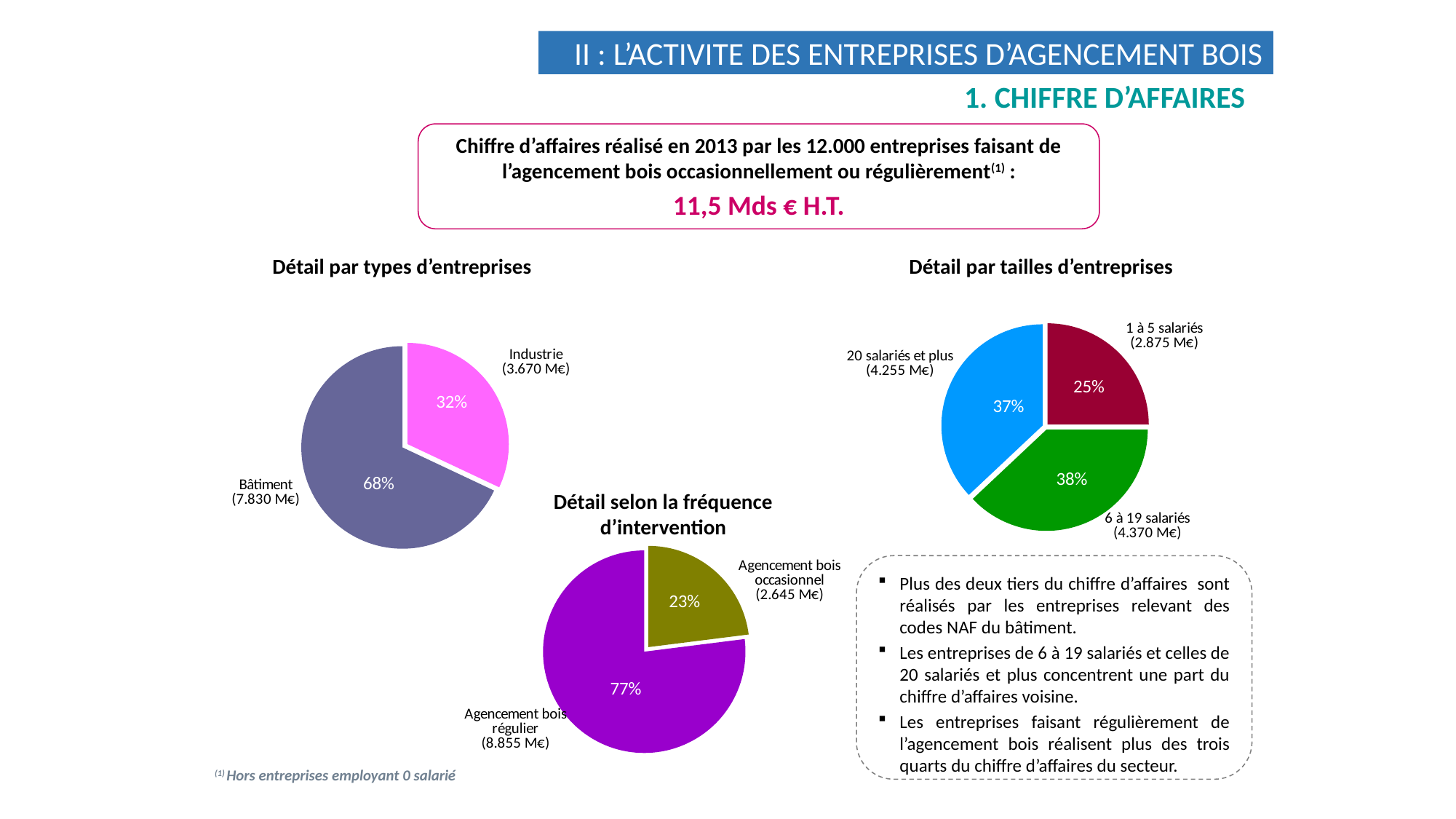

II : L’ACTIVITE DES ENTREPRISES D’AGENCEMENT BOIS
1. CHIFFRE D’AFFAIRES
Chiffre d’affaires réalisé en 2013 par les 12.000 entreprises faisant de l’agencement bois occasionnellement ou régulièrement(1) :
11,5 Mds € H.T.
Détail par types d’entreprises
Détail par tailles d’entreprises

### Chart

| Category |  |
|---|---|
| 1 à 5 salariés | 0.25 |
| 6 à 19 salariés | 0.3800000000000001 |
| 20 salariés et plus | 0.3700000000000001 |

### Chart

| Category |  |
|---|---|
| Fabrication | 0.3200000000000001 |
| Bâtiment | 0.68 |

### Chart

| Category |  |
|---|---|
| Occasionnellement | 0.23 |
| Régulièrement | 0.7700000000000002 |
Détail selon la fréquence d’intervention
Plus des deux tiers du chiffre d’affaires  sont réalisés par les entreprises relevant des codes NAF du bâtiment.
Les entreprises de 6 à 19 salariés et celles de 20 salariés et plus concentrent une part du chiffre d’affaires voisine.
Les entreprises faisant régulièrement de l’agencement bois réalisent plus des trois quarts du chiffre d’affaires du secteur.
10/60
(1) Hors entreprises employant 0 salarié